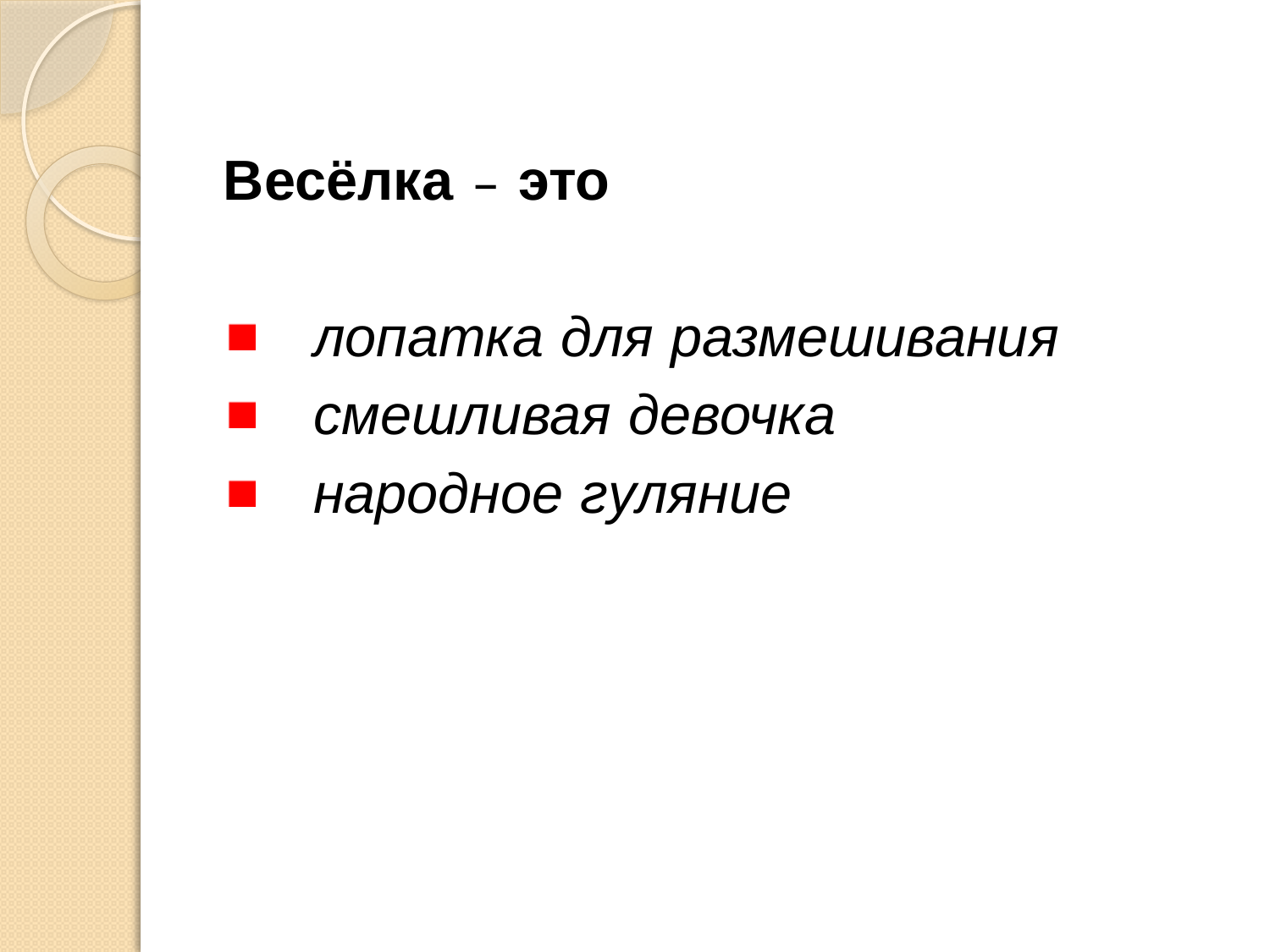

Весёлка – это

   лопатка для размешивания
   смешливая девочка
   народное гуляние